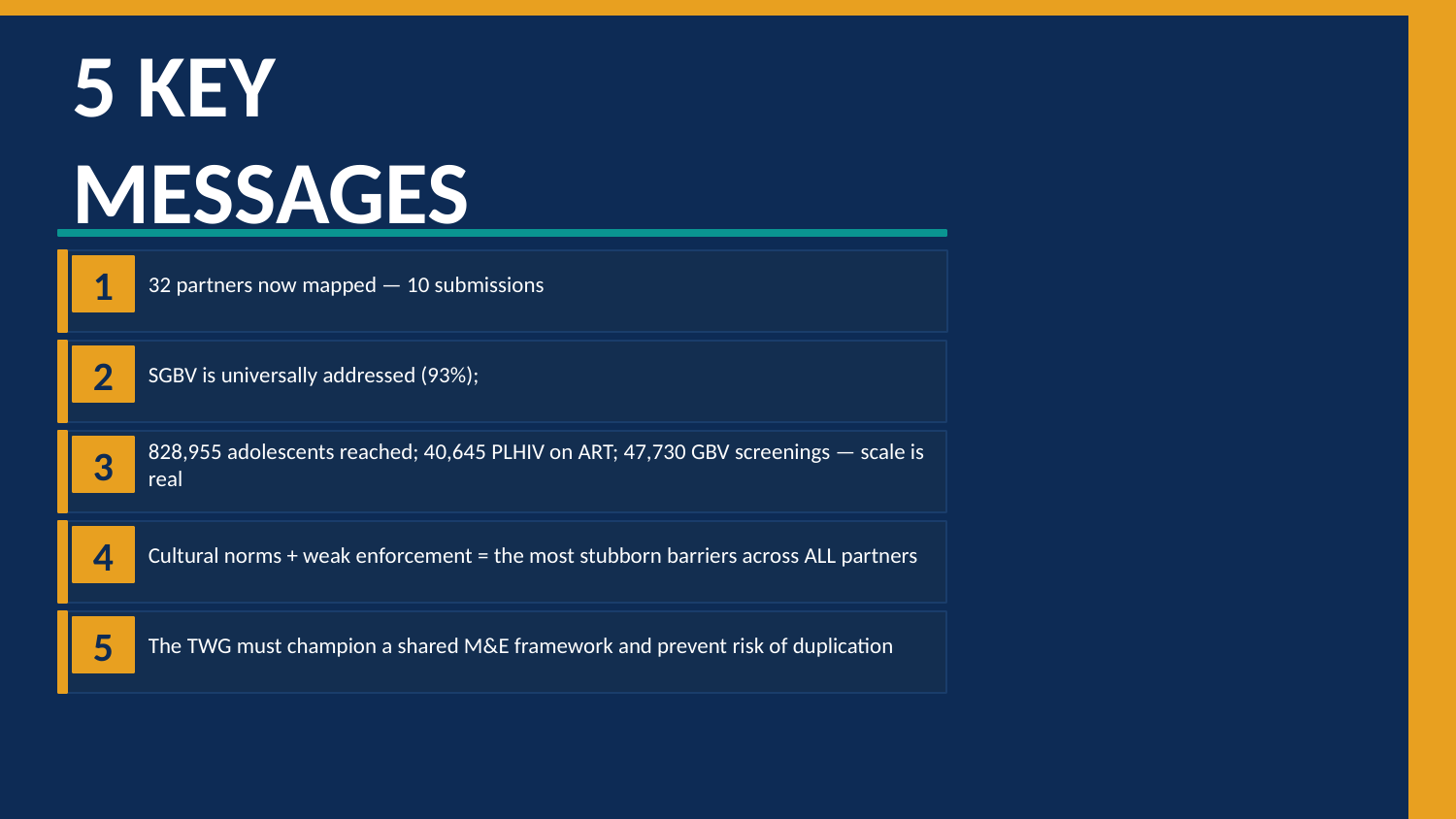

5 KEY
MESSAGES

1
32 partners now mapped — 10 submissions

2
SGBV is universally addressed (93%);

3
828,955 adolescents reached; 40,645 PLHIV on ART; 47,730 GBV screenings — scale is real

4
Cultural norms + weak enforcement = the most stubborn barriers across ALL partners

5
The TWG must champion a shared M&E framework and prevent risk of duplication